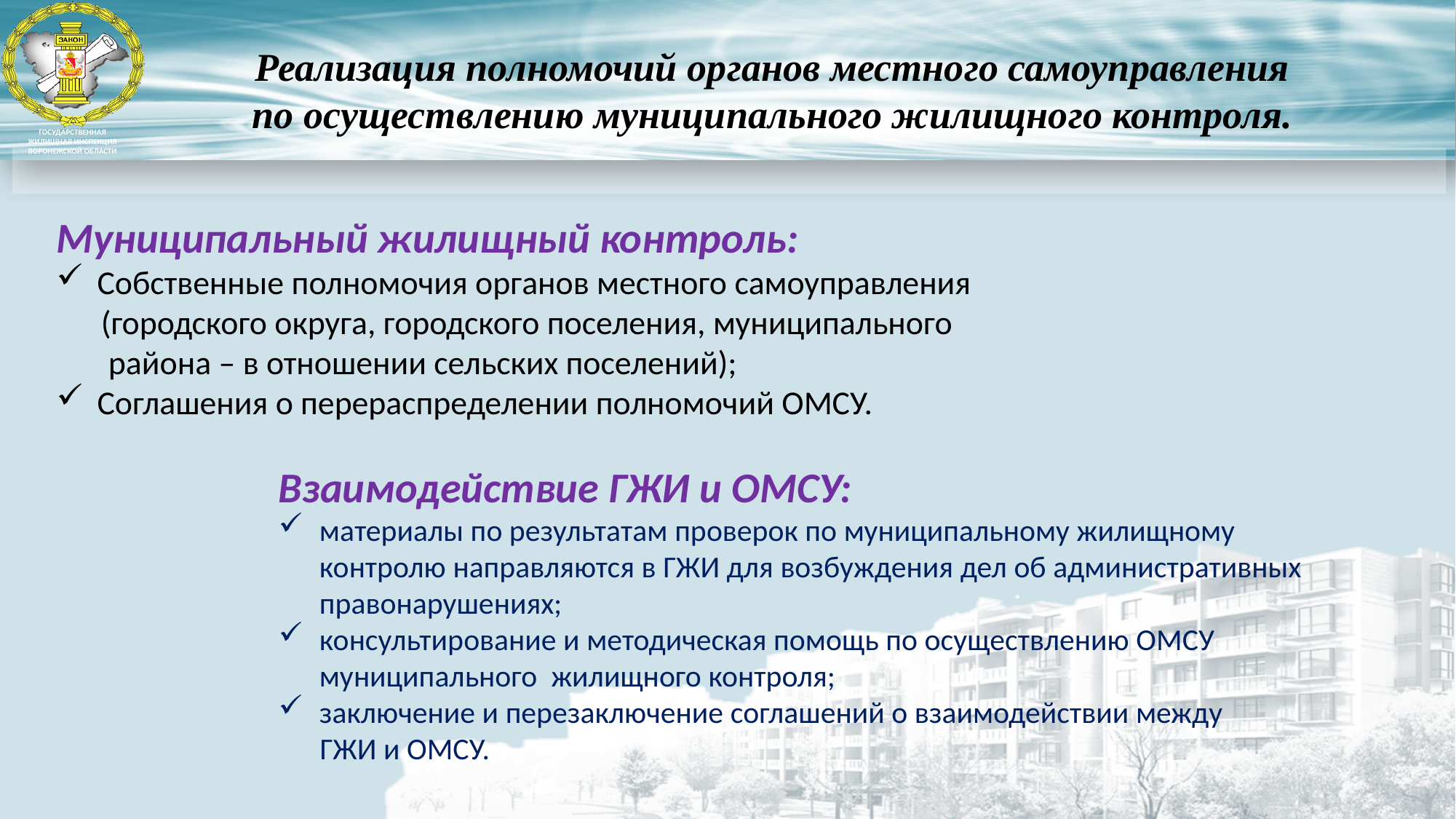

Реализация полномочий органов местного самоуправления
по осуществлению муниципального жилищного контроля.

Муниципальный жилищный контроль:
Собственные полномочия органов местного самоуправления
      (городского округа, городского поселения, муниципального
       района – в отношении сельских поселений);
Соглашения о перераспределении полномочий ОМСУ.
Взаимодействие ГЖИ и ОМСУ:
материалы по результатам проверок по муниципальному жилищному контролю направляются в ГЖИ для возбуждения дел об административных правонарушениях;
консультирование и методическая помощь по осуществлению ОМСУ муниципального  жилищного контроля;
заключение и перезаключение соглашений о взаимодействии между
      ГЖИ и ОМСУ.